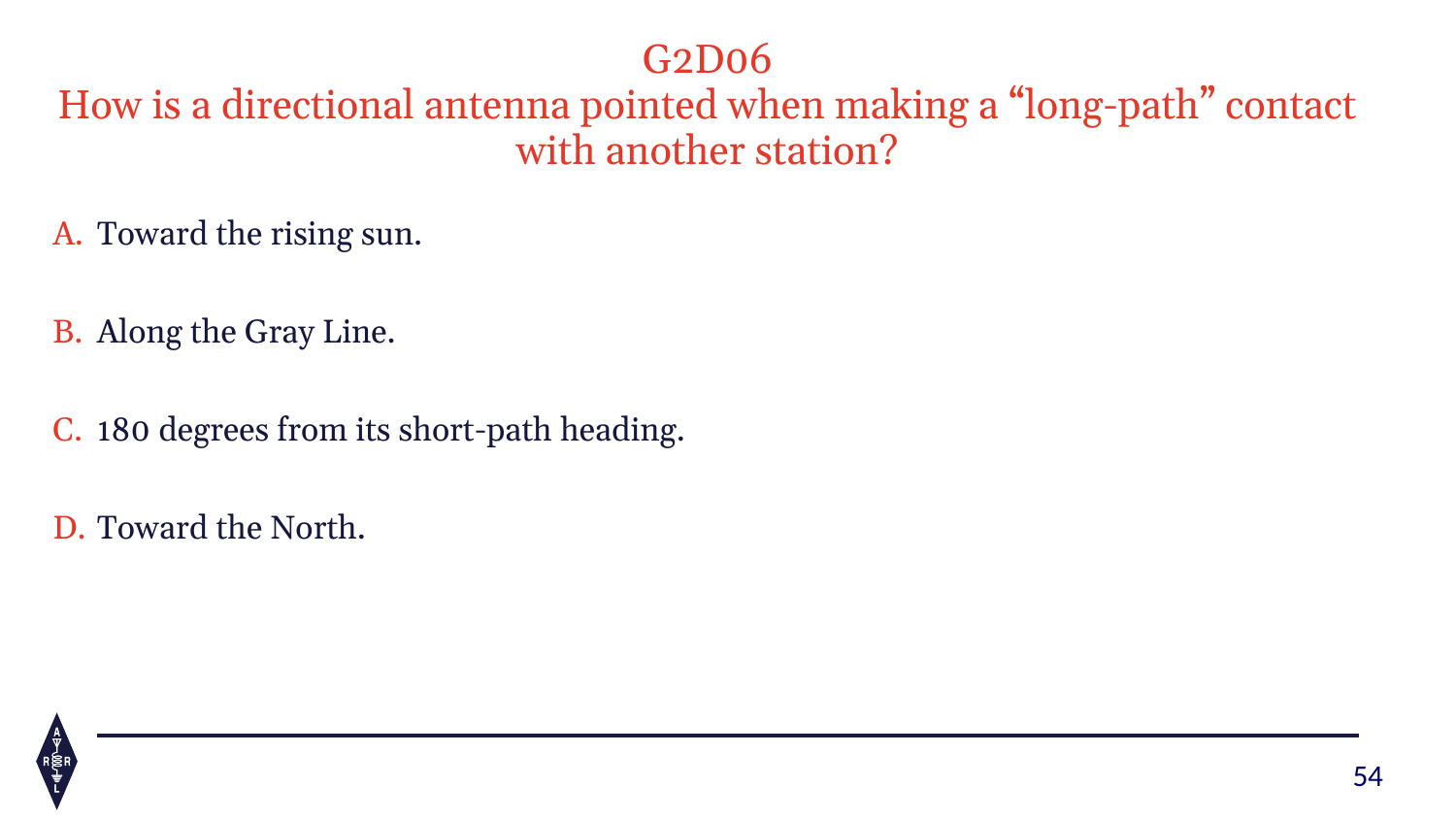

G2D06
How is a directional antenna pointed when making a “long-path” contact with another station?
Toward the rising sun.

Along the Gray Line.

180 degrees from its short-path heading.

Toward the North.
54